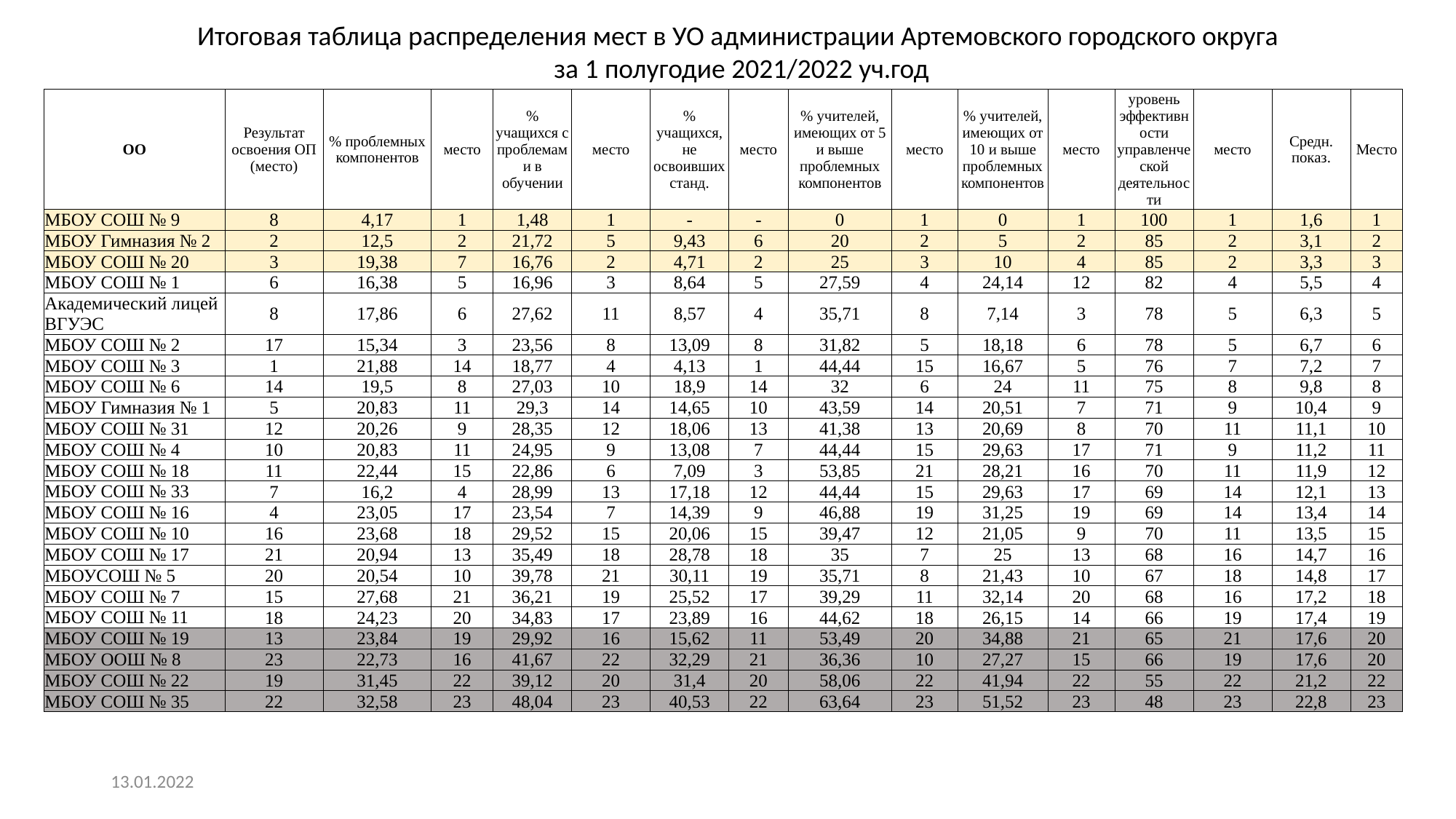

Итоговая таблица распределения мест в УО администрации Артемовского городского округа
за 1 полугодие 2021/2022 уч.год
| ОО | Результат освоения ОП (место) | % проблемных компонентов | место | % учащихся с проблемами в обучении | место | % учащихся, не освоивших станд. | место | % учителей, имеющих от 5 и выше проблемных компонентов | место | % учителей, имеющих от 10 и выше проблемных компонентов | место | уровень эффективности управленческой деятельности | место | Cредн. показ. | Место |
| --- | --- | --- | --- | --- | --- | --- | --- | --- | --- | --- | --- | --- | --- | --- | --- |
| МБОУ СОШ № 9 | 8 | 4,17 | 1 | 1,48 | 1 | - | - | 0 | 1 | 0 | 1 | 100 | 1 | 1,6 | 1 |
| МБОУ Гимназия № 2 | 2 | 12,5 | 2 | 21,72 | 5 | 9,43 | 6 | 20 | 2 | 5 | 2 | 85 | 2 | 3,1 | 2 |
| МБОУ СОШ № 20 | 3 | 19,38 | 7 | 16,76 | 2 | 4,71 | 2 | 25 | 3 | 10 | 4 | 85 | 2 | 3,3 | 3 |
| МБОУ СОШ № 1 | 6 | 16,38 | 5 | 16,96 | 3 | 8,64 | 5 | 27,59 | 4 | 24,14 | 12 | 82 | 4 | 5,5 | 4 |
| Академический лицей ВГУЭС | 8 | 17,86 | 6 | 27,62 | 11 | 8,57 | 4 | 35,71 | 8 | 7,14 | 3 | 78 | 5 | 6,3 | 5 |
| МБОУ СОШ № 2 | 17 | 15,34 | 3 | 23,56 | 8 | 13,09 | 8 | 31,82 | 5 | 18,18 | 6 | 78 | 5 | 6,7 | 6 |
| МБОУ СОШ № 3 | 1 | 21,88 | 14 | 18,77 | 4 | 4,13 | 1 | 44,44 | 15 | 16,67 | 5 | 76 | 7 | 7,2 | 7 |
| МБОУ СОШ № 6 | 14 | 19,5 | 8 | 27,03 | 10 | 18,9 | 14 | 32 | 6 | 24 | 11 | 75 | 8 | 9,8 | 8 |
| МБОУ Гимназия № 1 | 5 | 20,83 | 11 | 29,3 | 14 | 14,65 | 10 | 43,59 | 14 | 20,51 | 7 | 71 | 9 | 10,4 | 9 |
| МБОУ СОШ № 31 | 12 | 20,26 | 9 | 28,35 | 12 | 18,06 | 13 | 41,38 | 13 | 20,69 | 8 | 70 | 11 | 11,1 | 10 |
| МБОУ СОШ № 4 | 10 | 20,83 | 11 | 24,95 | 9 | 13,08 | 7 | 44,44 | 15 | 29,63 | 17 | 71 | 9 | 11,2 | 11 |
| МБОУ СОШ № 18 | 11 | 22,44 | 15 | 22,86 | 6 | 7,09 | 3 | 53,85 | 21 | 28,21 | 16 | 70 | 11 | 11,9 | 12 |
| МБОУ СОШ № 33 | 7 | 16,2 | 4 | 28,99 | 13 | 17,18 | 12 | 44,44 | 15 | 29,63 | 17 | 69 | 14 | 12,1 | 13 |
| МБОУ СОШ № 16 | 4 | 23,05 | 17 | 23,54 | 7 | 14,39 | 9 | 46,88 | 19 | 31,25 | 19 | 69 | 14 | 13,4 | 14 |
| МБОУ СОШ № 10 | 16 | 23,68 | 18 | 29,52 | 15 | 20,06 | 15 | 39,47 | 12 | 21,05 | 9 | 70 | 11 | 13,5 | 15 |
| МБОУ СОШ № 17 | 21 | 20,94 | 13 | 35,49 | 18 | 28,78 | 18 | 35 | 7 | 25 | 13 | 68 | 16 | 14,7 | 16 |
| МБОУСОШ № 5 | 20 | 20,54 | 10 | 39,78 | 21 | 30,11 | 19 | 35,71 | 8 | 21,43 | 10 | 67 | 18 | 14,8 | 17 |
| МБОУ СОШ № 7 | 15 | 27,68 | 21 | 36,21 | 19 | 25,52 | 17 | 39,29 | 11 | 32,14 | 20 | 68 | 16 | 17,2 | 18 |
| МБОУ СОШ № 11 | 18 | 24,23 | 20 | 34,83 | 17 | 23,89 | 16 | 44,62 | 18 | 26,15 | 14 | 66 | 19 | 17,4 | 19 |
| МБОУ СОШ № 19 | 13 | 23,84 | 19 | 29,92 | 16 | 15,62 | 11 | 53,49 | 20 | 34,88 | 21 | 65 | 21 | 17,6 | 20 |
| МБОУ ООШ № 8 | 23 | 22,73 | 16 | 41,67 | 22 | 32,29 | 21 | 36,36 | 10 | 27,27 | 15 | 66 | 19 | 17,6 | 20 |
| МБОУ СОШ № 22 | 19 | 31,45 | 22 | 39,12 | 20 | 31,4 | 20 | 58,06 | 22 | 41,94 | 22 | 55 | 22 | 21,2 | 22 |
| МБОУ СОШ № 35 | 22 | 32,58 | 23 | 48,04 | 23 | 40,53 | 22 | 63,64 | 23 | 51,52 | 23 | 48 | 23 | 22,8 | 23 |
13.01.2022